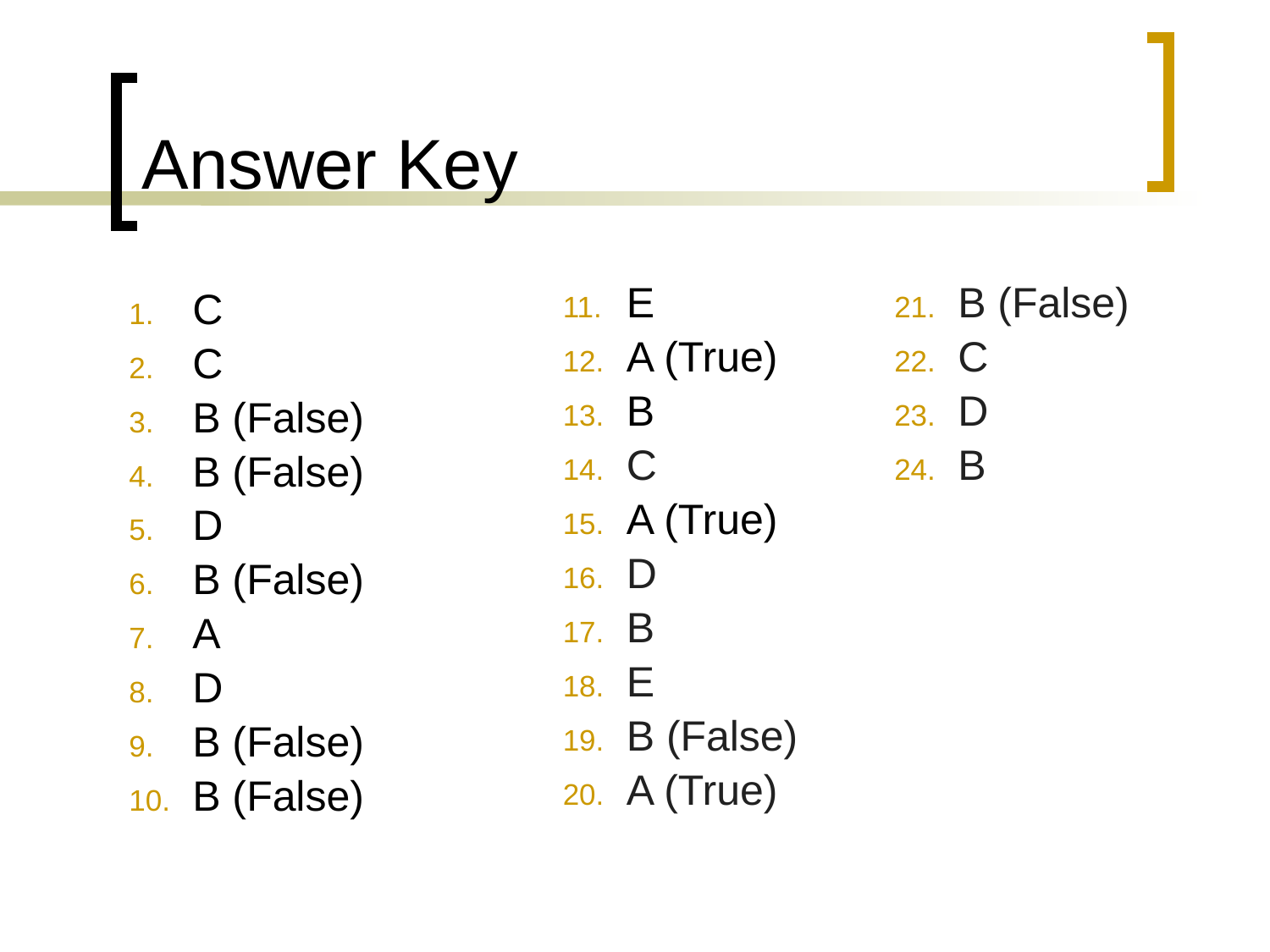

# Answer Key

C
C
B (False)
B (False)
D
B (False)
A
D
B (False)
B (False)

E
A (True)
B
C
A (True)
D
B
E
B (False)
A (True)

B (False)
C
D
B